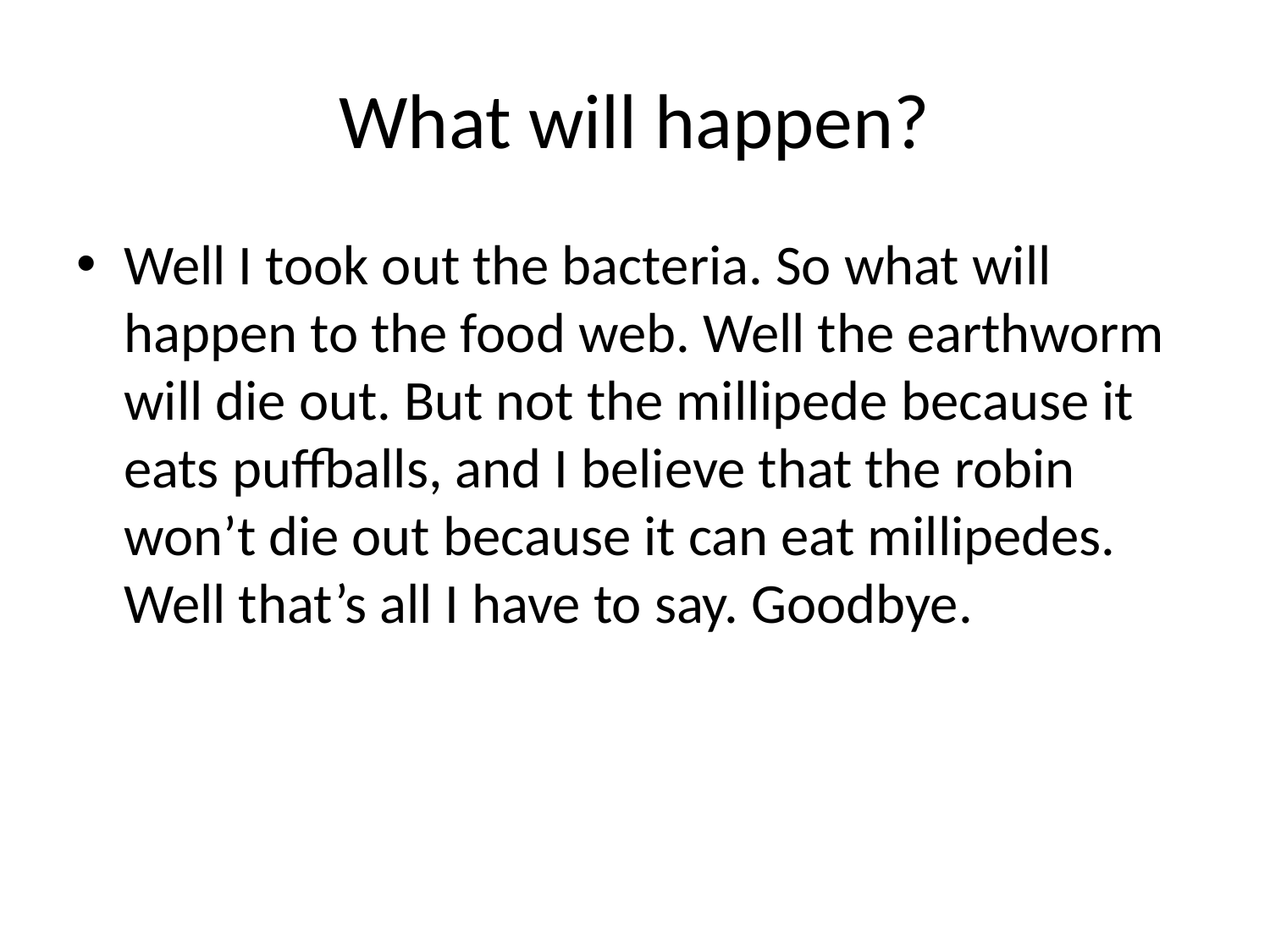

# What will happen?
Well I took out the bacteria. So what will happen to the food web. Well the earthworm will die out. But not the millipede because it eats puffballs, and I believe that the robin won’t die out because it can eat millipedes. Well that’s all I have to say. Goodbye.